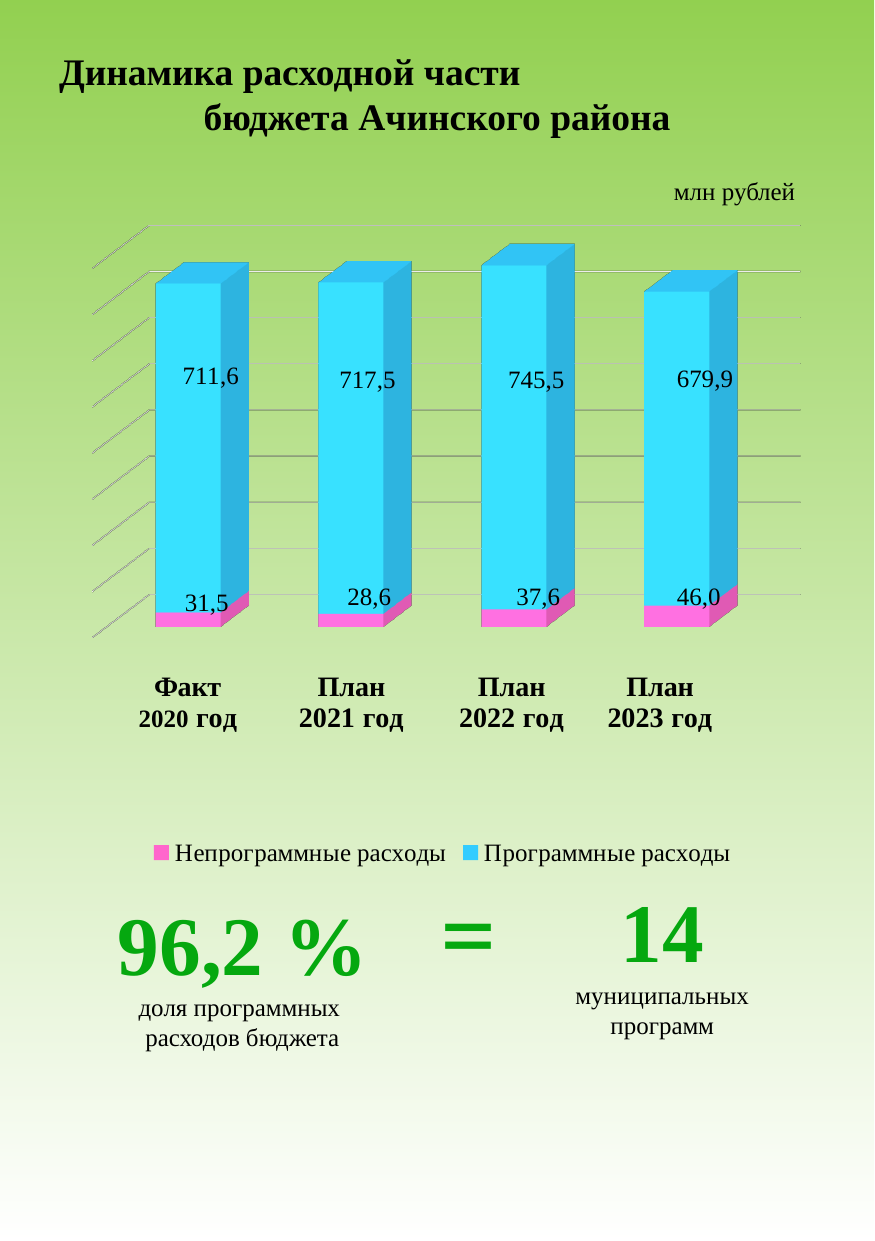

Динамика расходной части                                бюджета Ачинского района

[unsupported chart]

млн рублей
=
14 муниципальных программ
96,2 %
доля программных
расходов бюджета